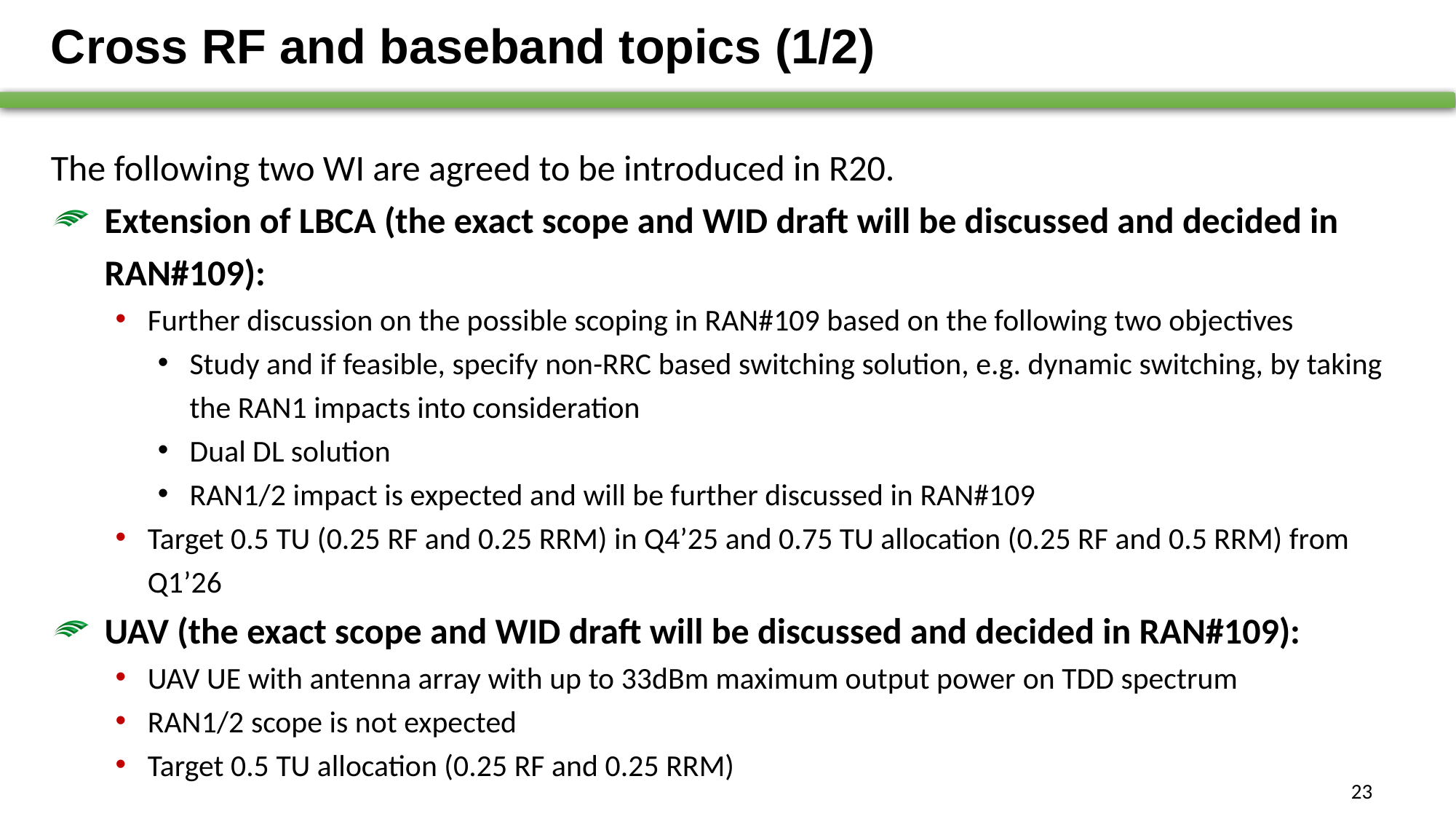

# Cross RF and baseband topics (1/2)
The following two WI are agreed to be introduced in R20.
Extension of LBCA (the exact scope and WID draft will be discussed and decided in RAN#109):
Further discussion on the possible scoping in RAN#109 based on the following two objectives
Study and if feasible, specify non-RRC based switching solution, e.g. dynamic switching, by taking the RAN1 impacts into consideration
Dual DL solution
RAN1/2 impact is expected and will be further discussed in RAN#109
Target 0.5 TU (0.25 RF and 0.25 RRM) in Q4’25 and 0.75 TU allocation (0.25 RF and 0.5 RRM) from Q1’26
UAV (the exact scope and WID draft will be discussed and decided in RAN#109):
UAV UE with antenna array with up to 33dBm maximum output power on TDD spectrum
RAN1/2 scope is not expected
Target 0.5 TU allocation (0.25 RF and 0.25 RRM)